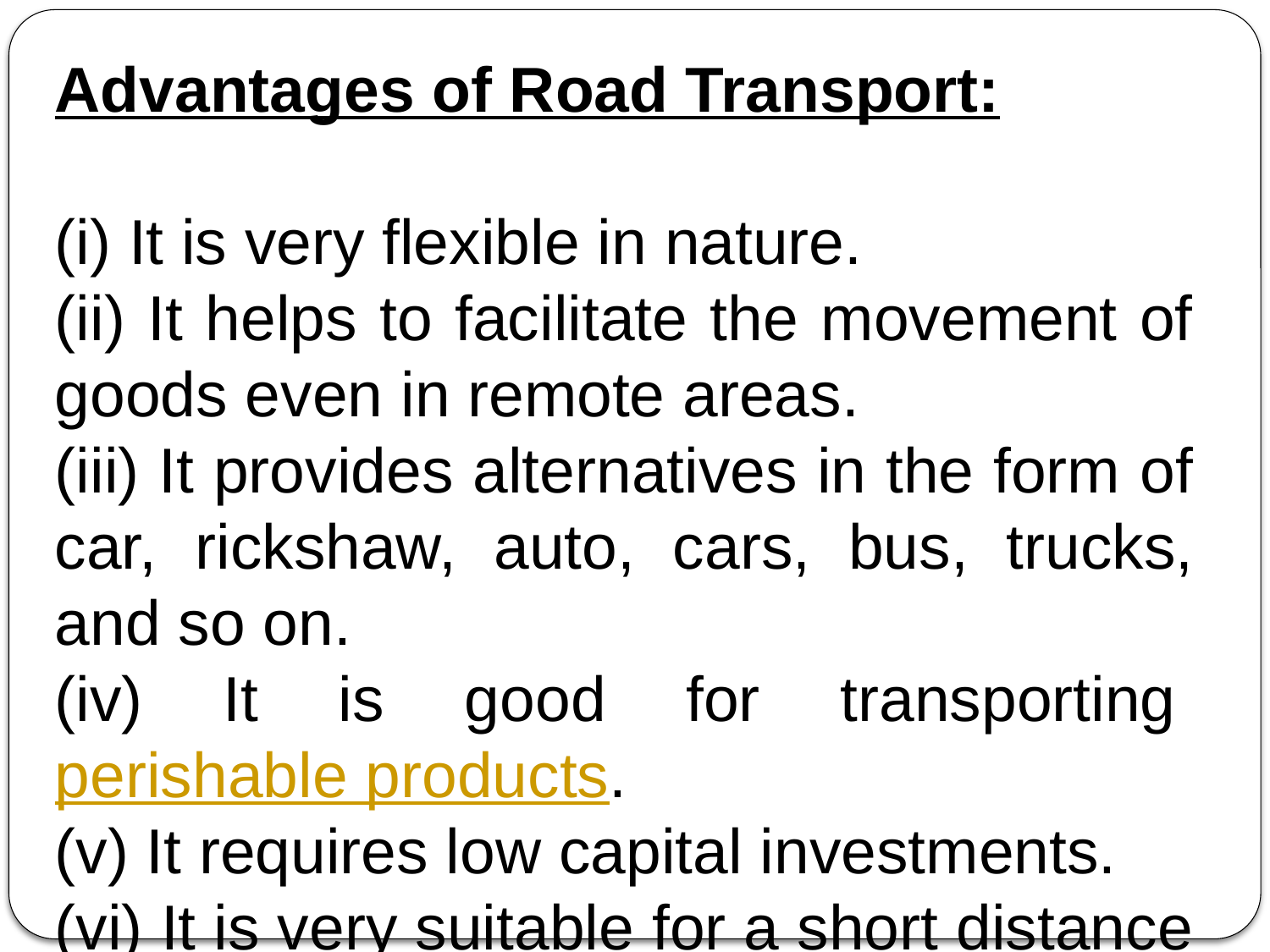

Advantages of Road Transport:

(i) It is very flexible in nature.
(ii) It helps to facilitate the movement of goods even in remote areas.
(iii) It provides alternatives in the form of car, rickshaw, auto, cars, bus, trucks, and so on.
(iv) It is good for transporting perishable products.
(v) It requires low capital investments.
(vi) It is very suitable for a short distance journey.